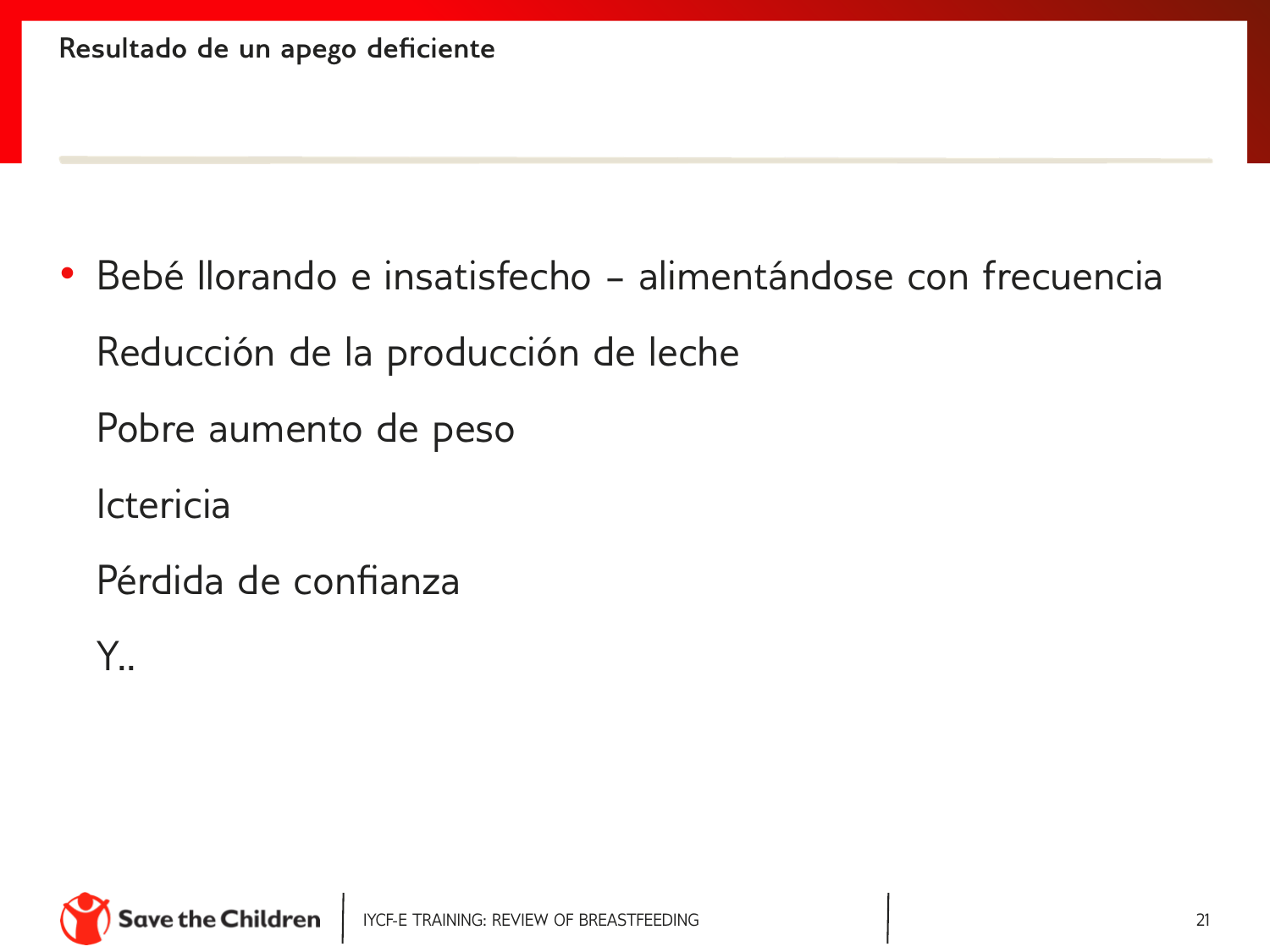

# Resultado de un apego deficiente
Bebé llorando e insatisfecho – alimentándose con frecuencia
Reducción de la producción de leche
Pobre aumento de peso
Ictericia
Pérdida de confianza
Y..

IYCF-E TRAINING: REVIEW OF BREASTFEEDING
21